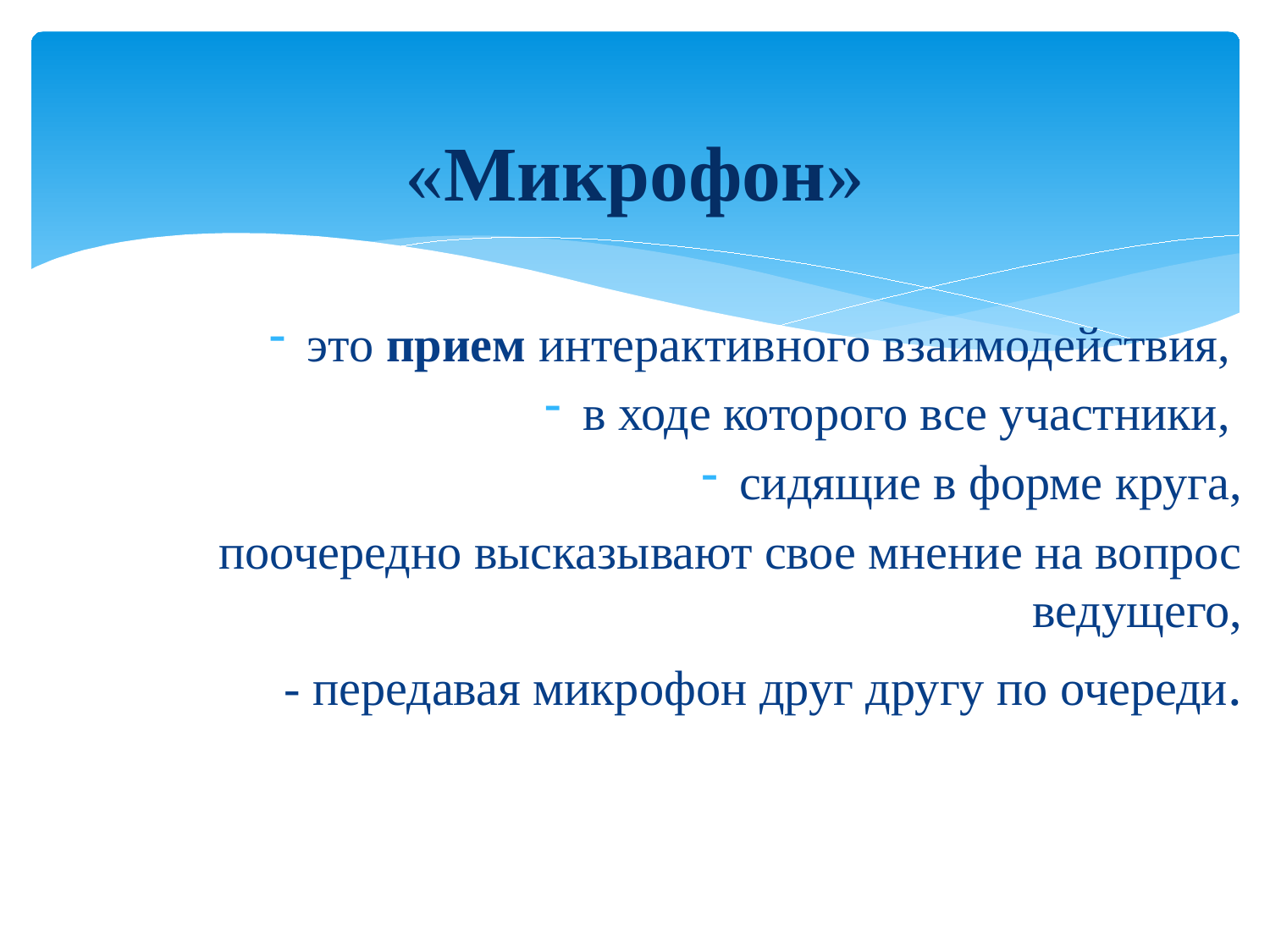

# «Микрофон»
это прием интерактивного взаимодействия,
в ходе которого все участники,
сидящие в форме круга,
поочередно высказывают свое мнение на вопрос ведущего,
- передавая микрофон друг другу по очереди.